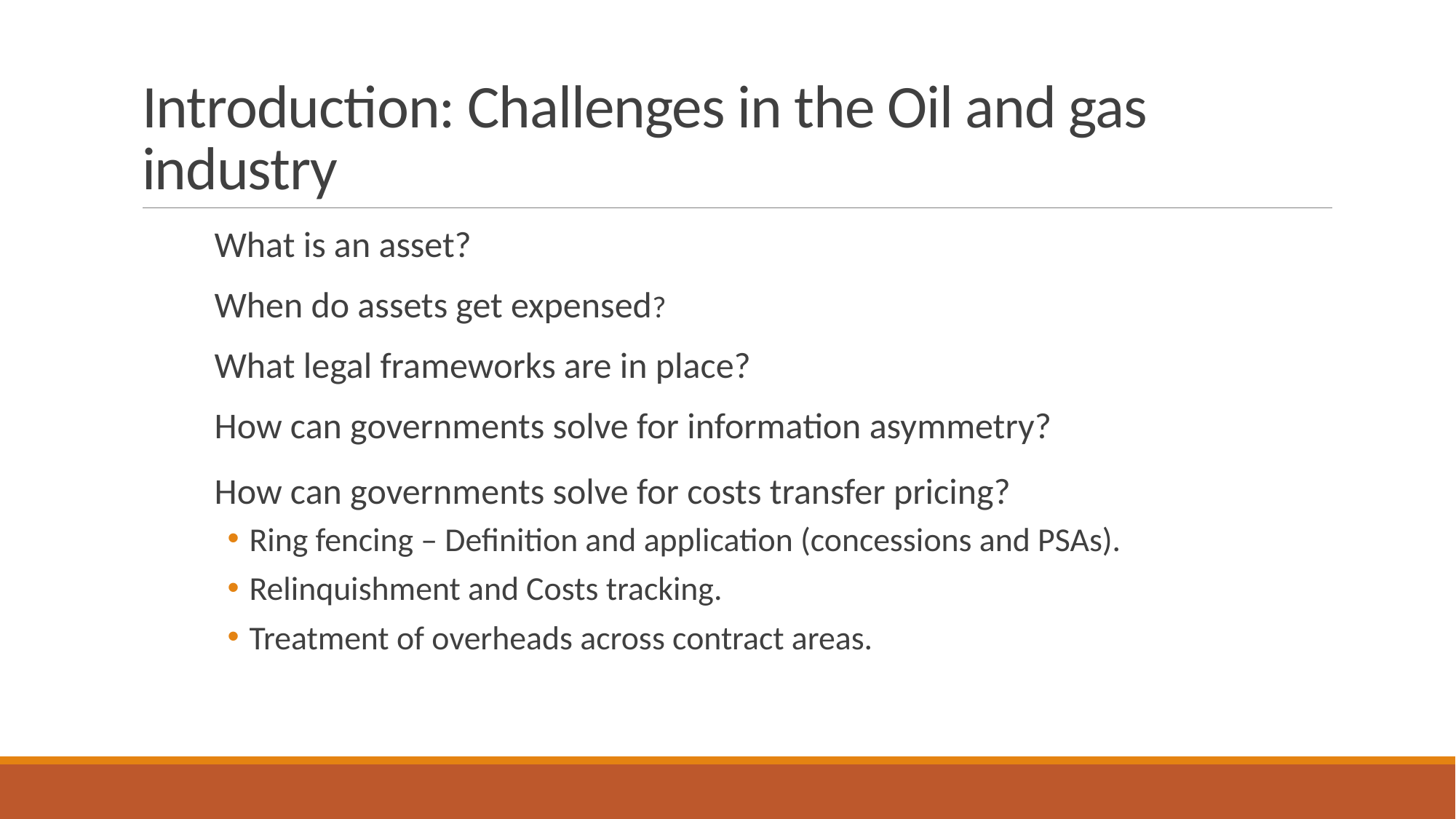

# Introduction: Challenges in the Oil and gas industry
What is an asset?
When do assets get expensed?
What legal frameworks are in place?
How can governments solve for information asymmetry?
How can governments solve for costs transfer pricing?
Ring fencing – Definition and application (concessions and PSAs).
Relinquishment and Costs tracking.
Treatment of overheads across contract areas.